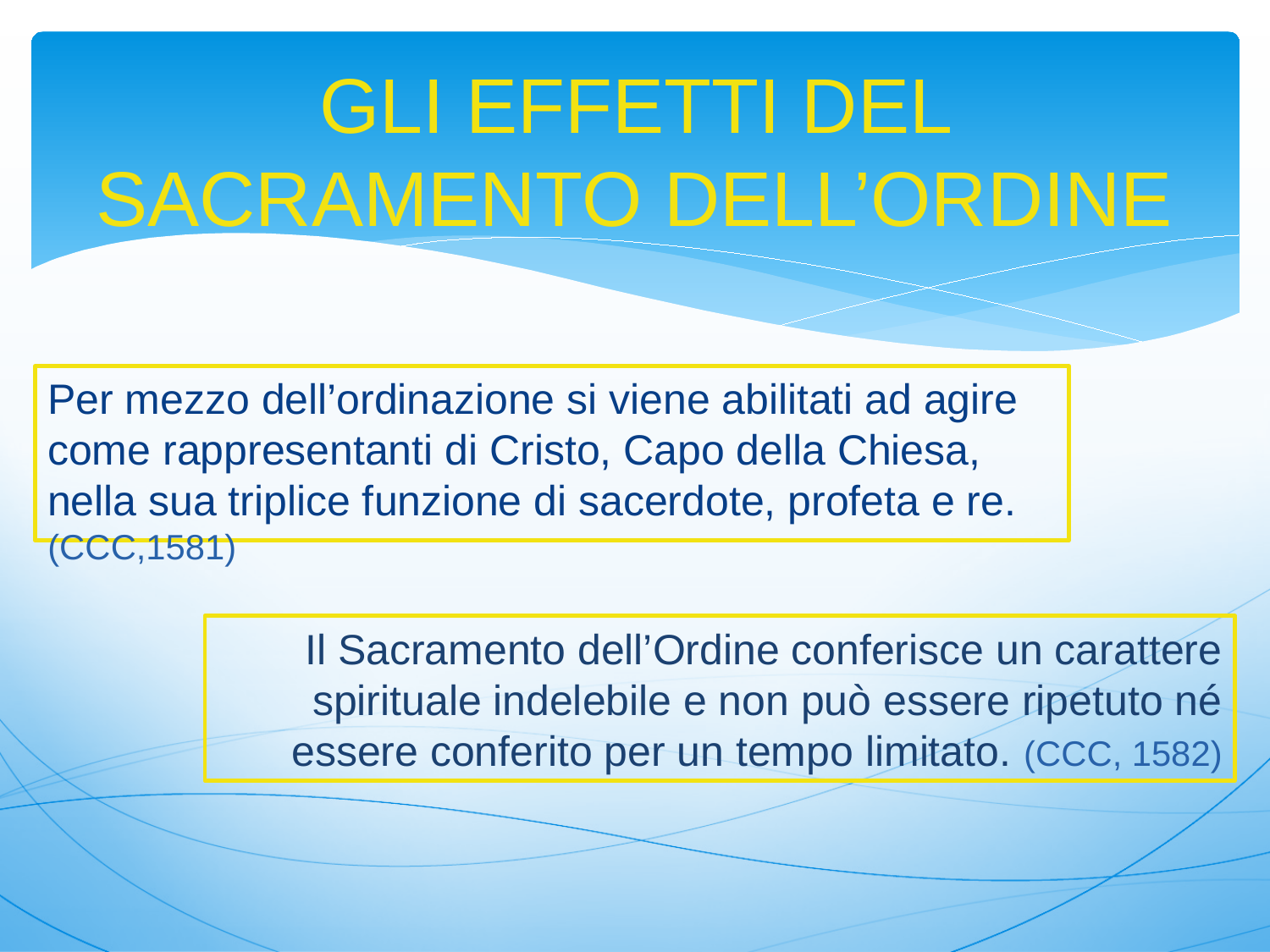

# GLI EFFETTI DEL SACRAMENTO DELL’ORDINE
Per mezzo dell’ordinazione si viene abilitati ad agire come rappresentanti di Cristo, Capo della Chiesa, nella sua triplice funzione di sacerdote, profeta e re. (CCC,1581)

Il Sacramento dell’Ordine conferisce un carattere spirituale indelebile e non può essere ripetuto né essere conferito per un tempo limitato. (CCC, 1582)